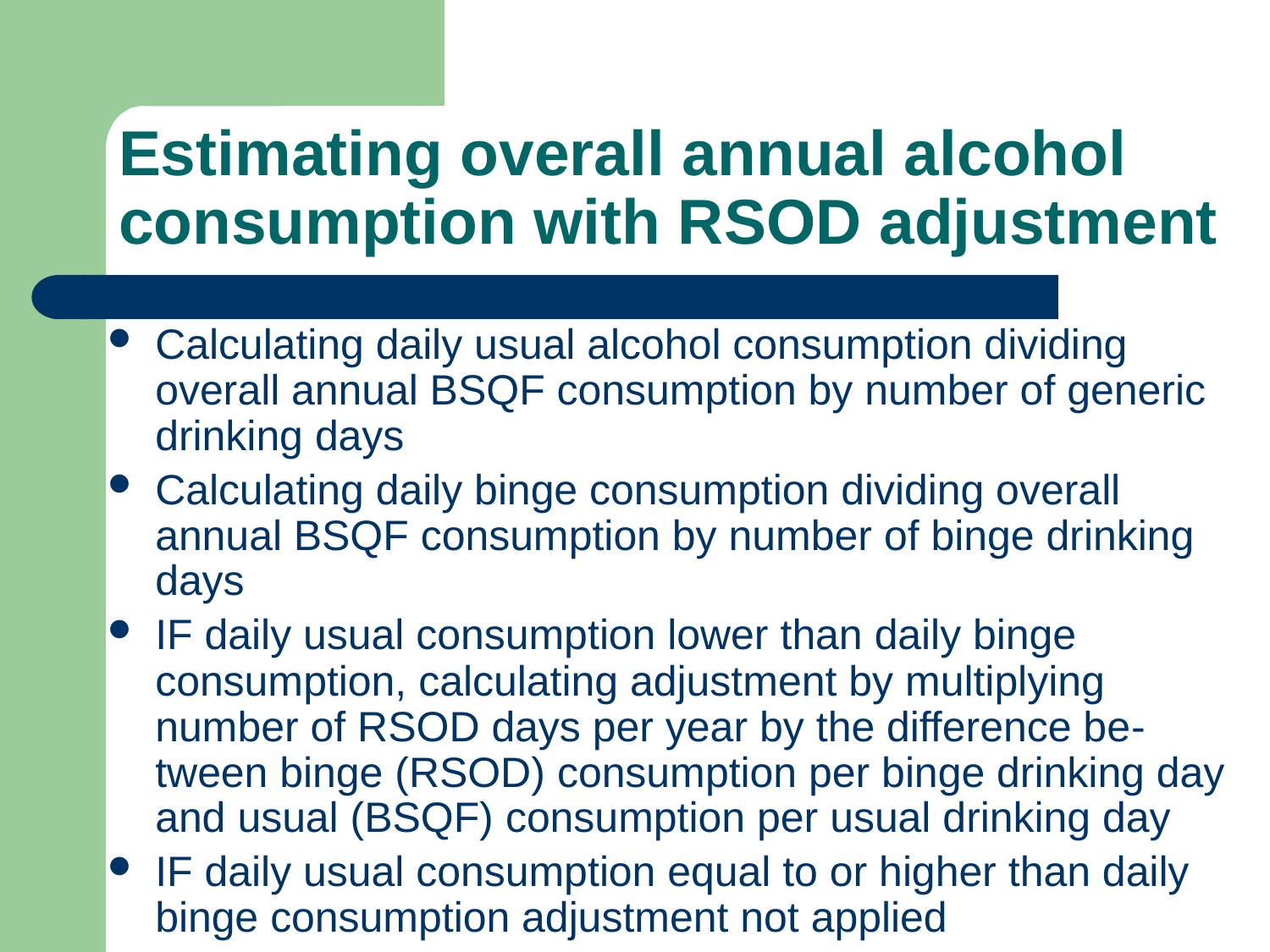

# Estimating overall annual alcohol consumption with RSOD adjustment
Calculating daily usual alcohol consumption dividing overall annual BSQF consumption by number of generic drinking days
Calculating daily binge consumption dividing overall annual BSQF consumption by number of binge drinking days
IF daily usual consumption lower than daily binge consumption, calculating adjustment by multiplying number of RSOD days per year by the difference be-tween binge (RSOD) consumption per binge drinking day and usual (BSQF) consumption per usual drinking day
IF daily usual consumption equal to or higher than daily binge consumption adjustment not applied